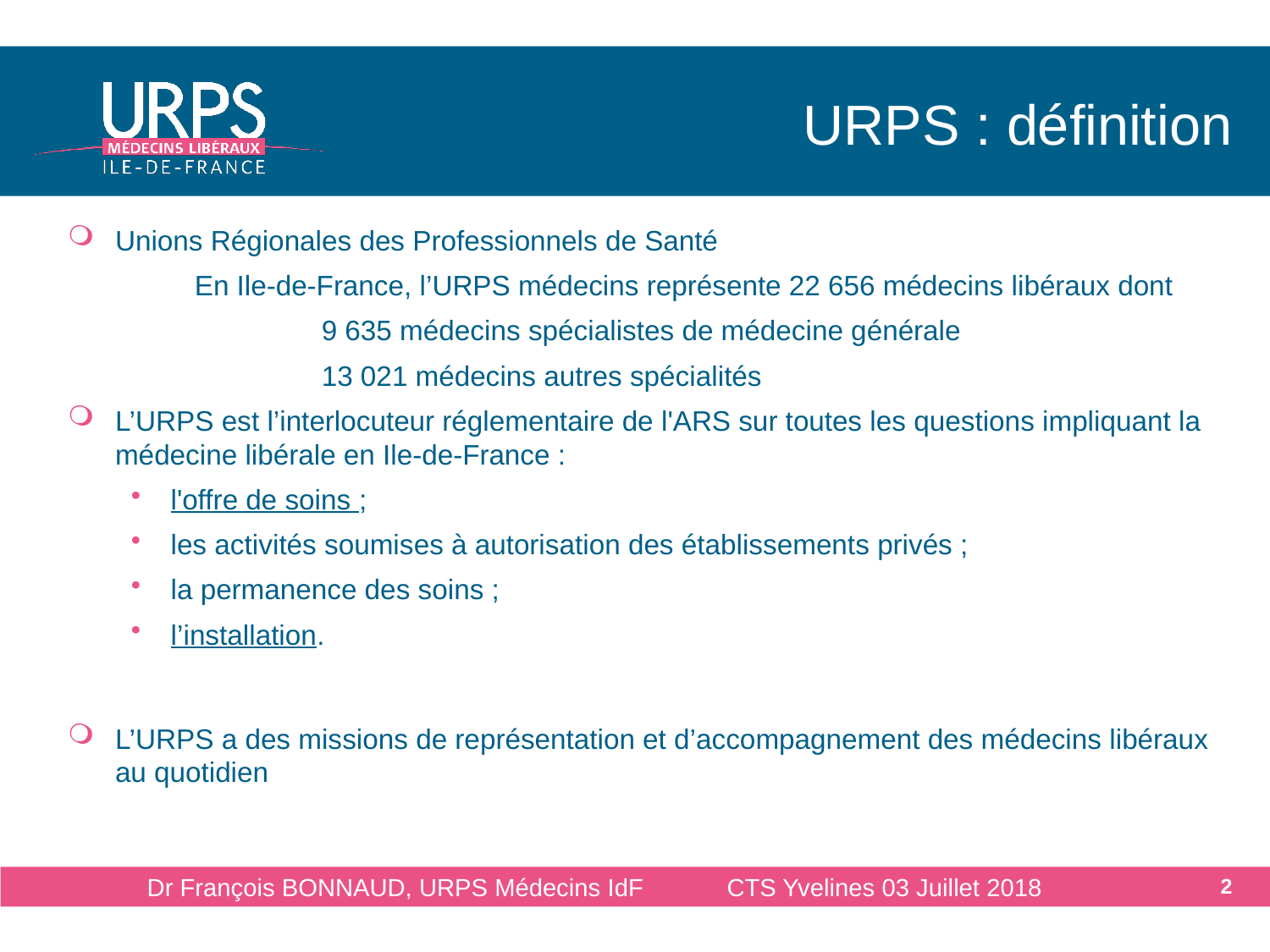

# URPS : définition
Unions Régionales des Professionnels de Santé
	En Ile-de-France, l’URPS médecins représente 22 656 médecins libéraux dont
	 	9 635 médecins spécialistes de médecine générale
		13 021 médecins autres spécialités
L’URPS est l’interlocuteur réglementaire de l'ARS sur toutes les questions impliquant la médecine libérale en Ile-de-France :
l'offre de soins ;
les activités soumises à autorisation des établissements privés ;
la permanence des soins ;
l’installation.

L’URPS a des missions de représentation et d’accompagnement des médecins libéraux au quotidien

Dr François BONNAUD, URPS Médecins IdF            CTS Yvelines 03 Juillet 2018
2